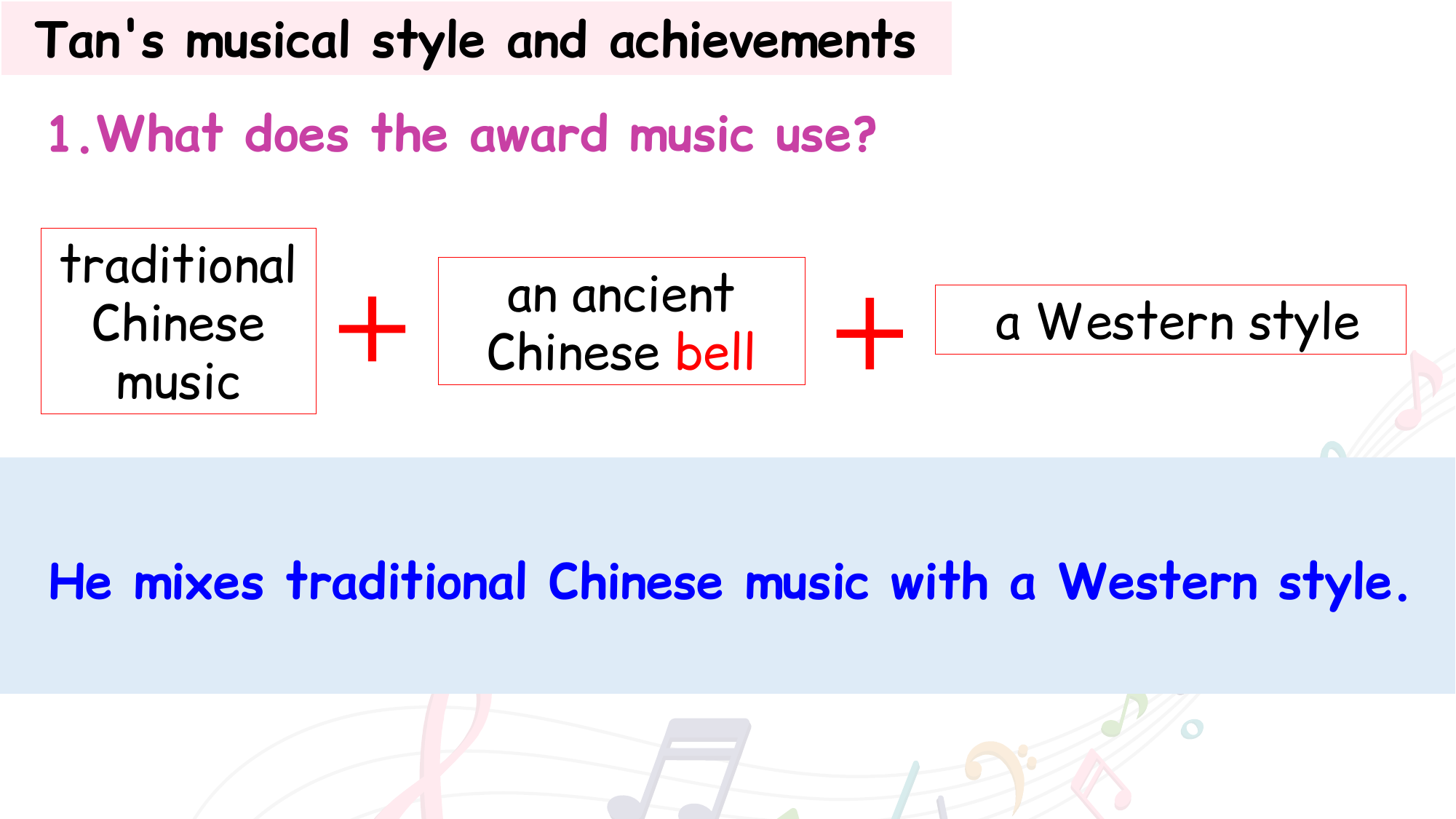

Tan's musical style and achievements
1.What does the award music use?

traditional Chinese music
an ancient Chinese bell

 a Western style
= ?

He mixes traditional Chinese music with a Western style.

Chinese+Western